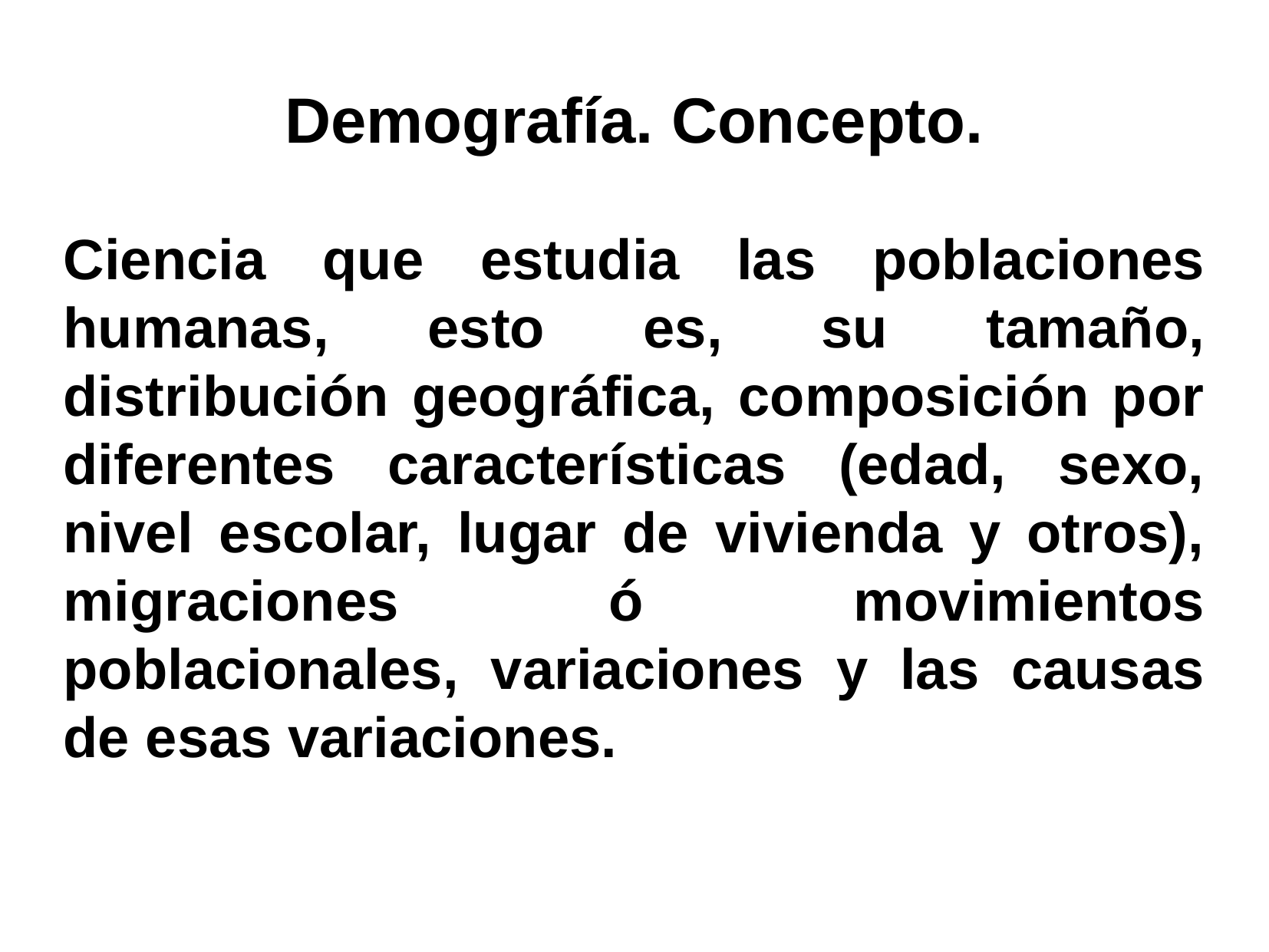

Demografía. Concepto.
Ciencia que estudia las poblaciones humanas, esto es, su tamaño, distribución geográfica, composición por diferentes características (edad, sexo, nivel escolar, lugar de vivienda y otros), migraciones ó movimientos poblacionales, variaciones y las causas de esas variaciones.